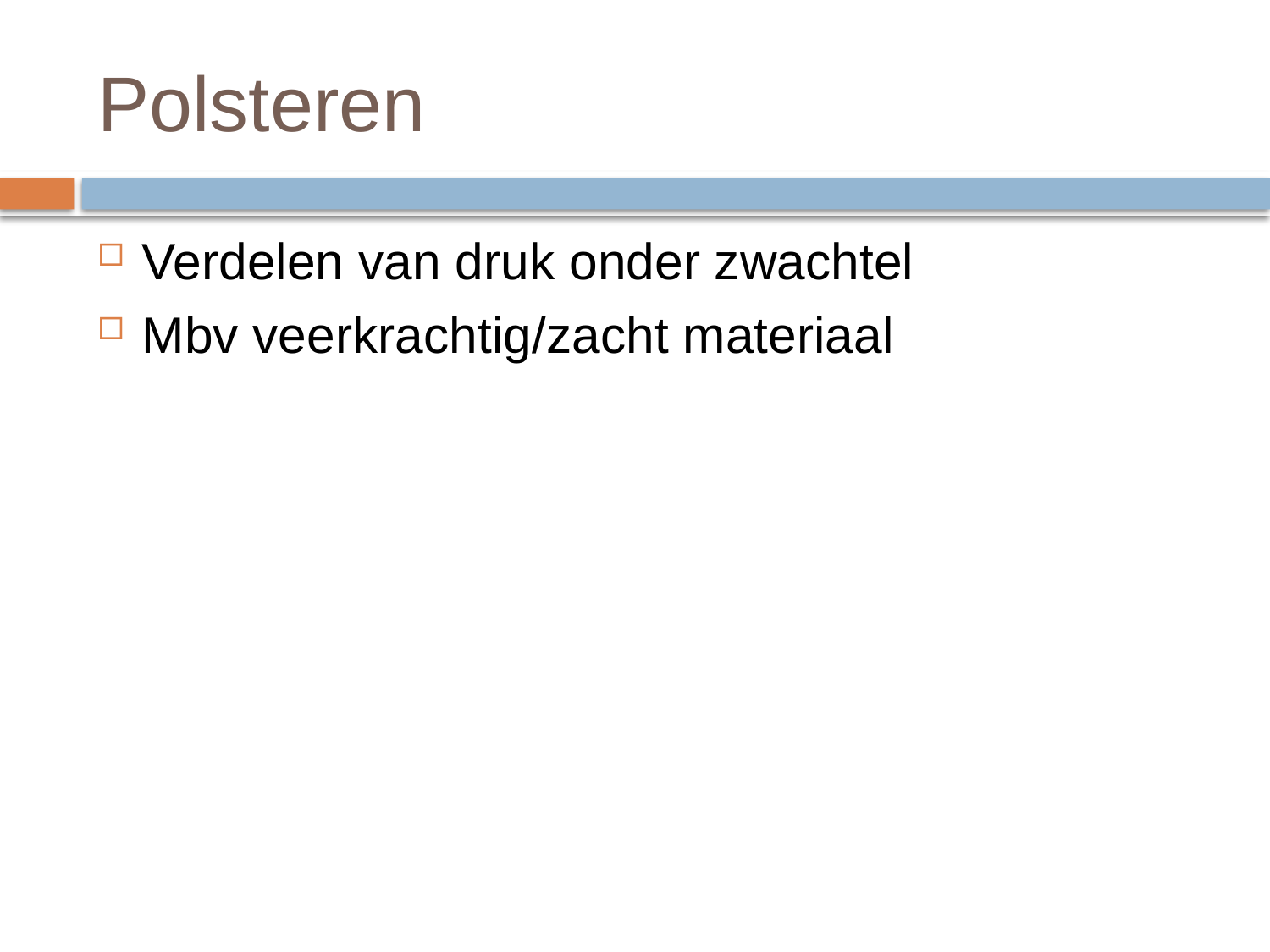

# Polsteren
Verdelen van druk onder zwachtel
Mbv veerkrachtig/zacht materiaal